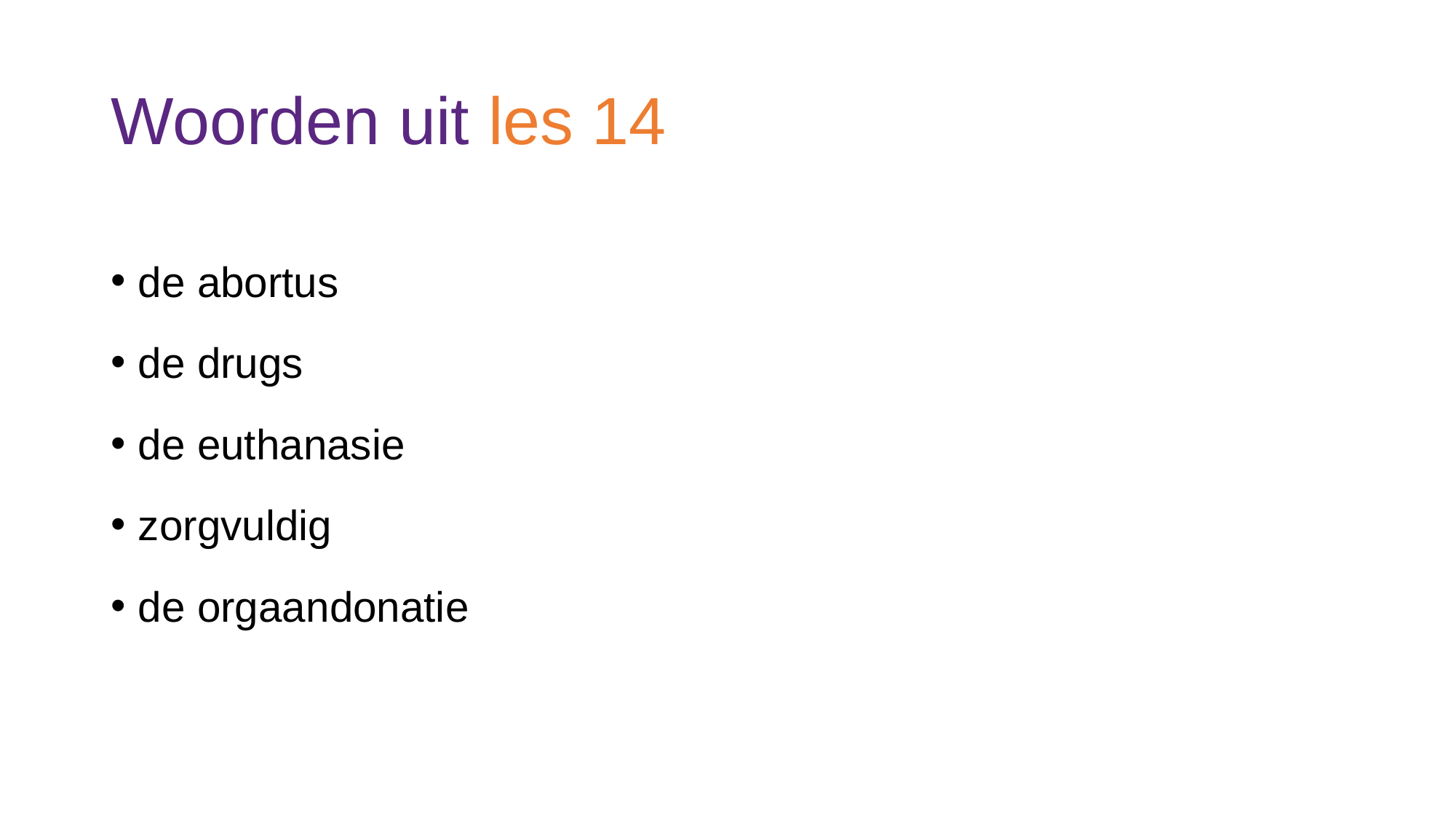

# Woorden uit les 14
de abortus
de drugs
de euthanasie
zorgvuldig
de orgaandonatie